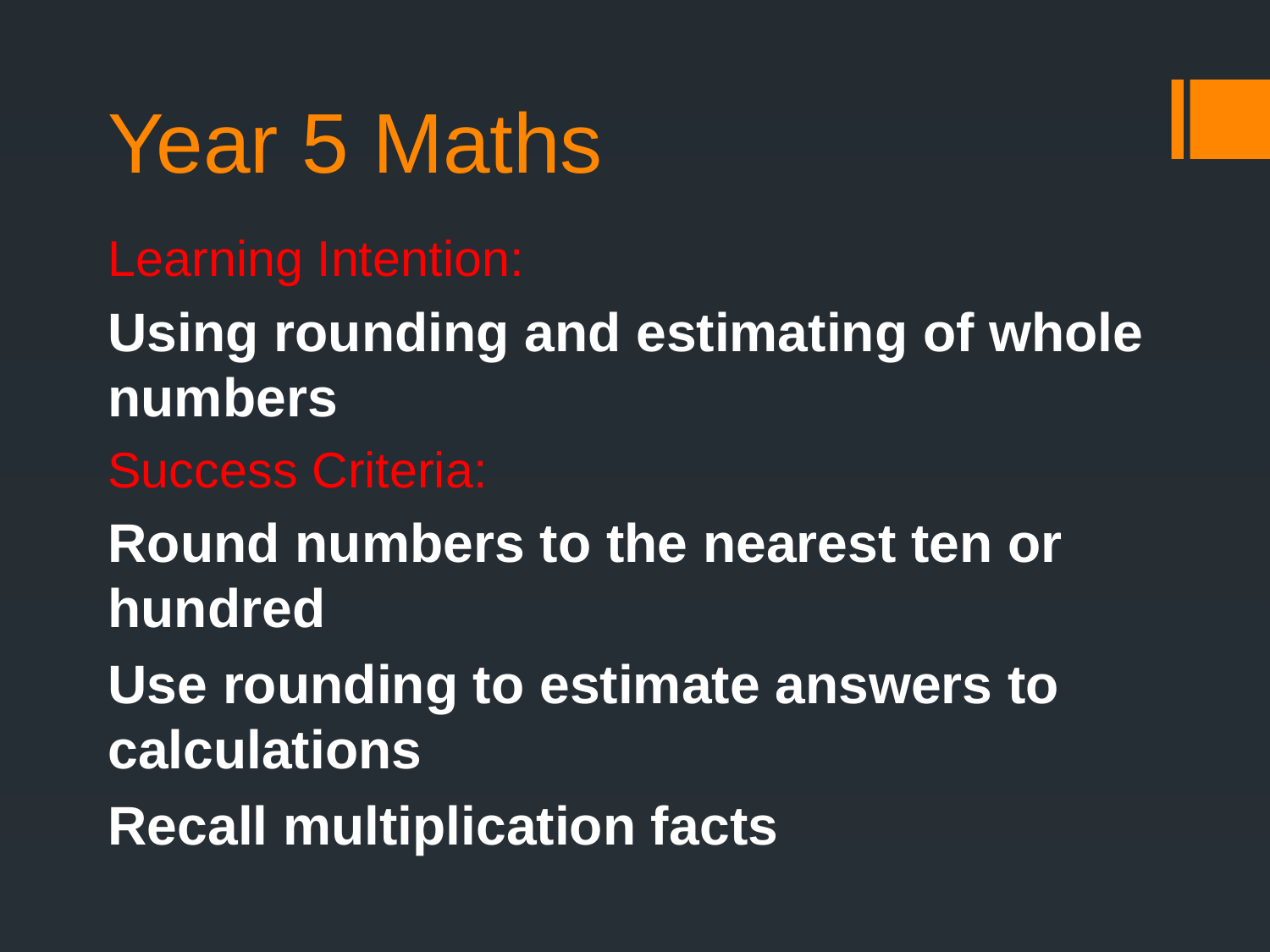

# Year 5 Maths
Learning Intention:
Using rounding and estimating of whole numbers
Success Criteria:
Round numbers to the nearest ten or hundred
Use rounding to estimate answers to calculations
Recall multiplication facts